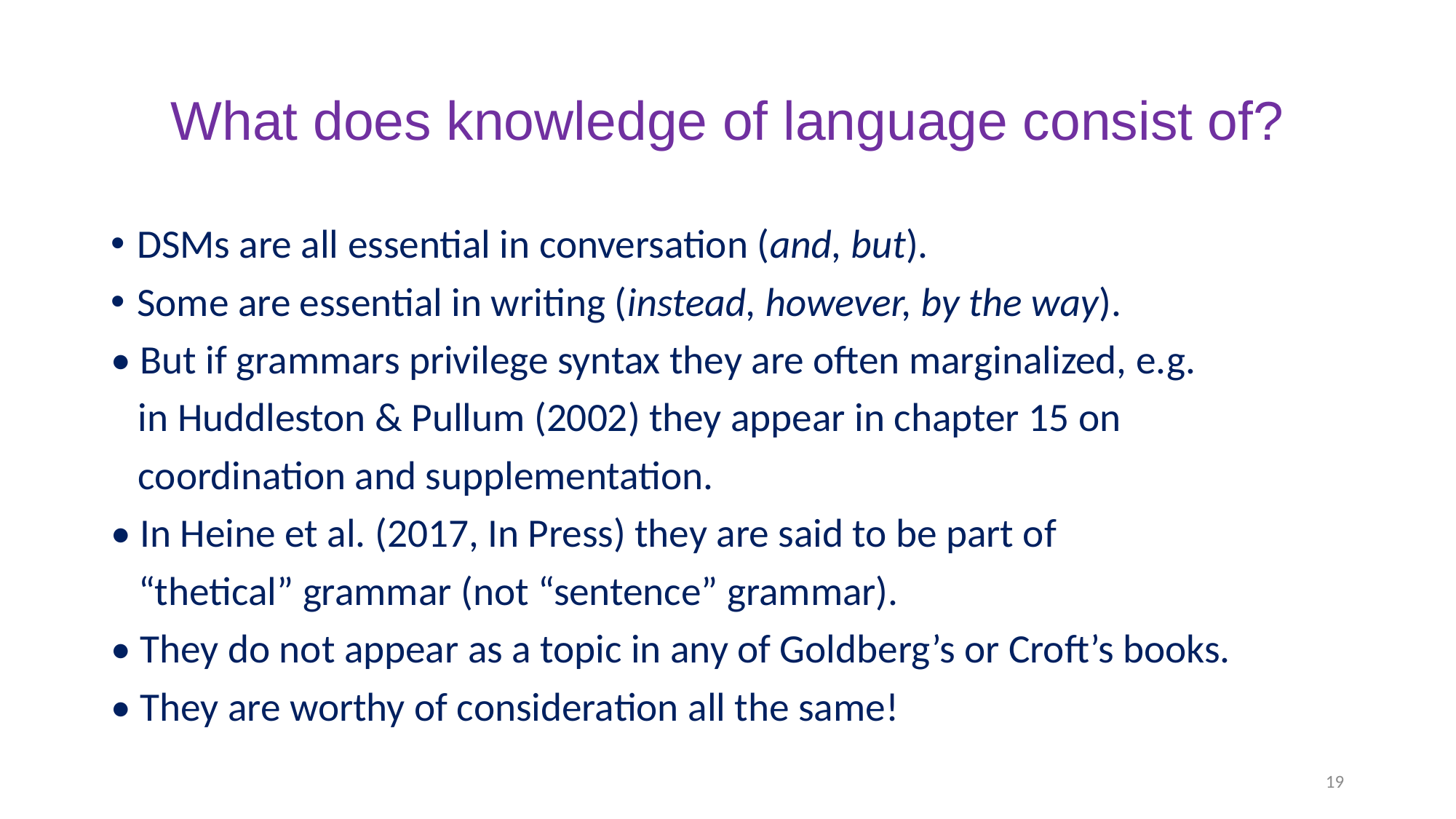

# What does knowledge of language consist of?
DSMs are all essential in conversation (and, but).
Some are essential in writing (instead, however, by the way).
• But if grammars privilege syntax they are often marginalized, e.g.
   in Huddleston & Pullum (2002) they appear in chapter 15 on
   coordination and supplementation.
• In Heine et al. (2017, In Press) they are said to be part of
   “thetical” grammar (not “sentence” grammar).
• They do not appear as a topic in any of Goldberg’s or Croft’s books.
• They are worthy of consideration all the same!
19